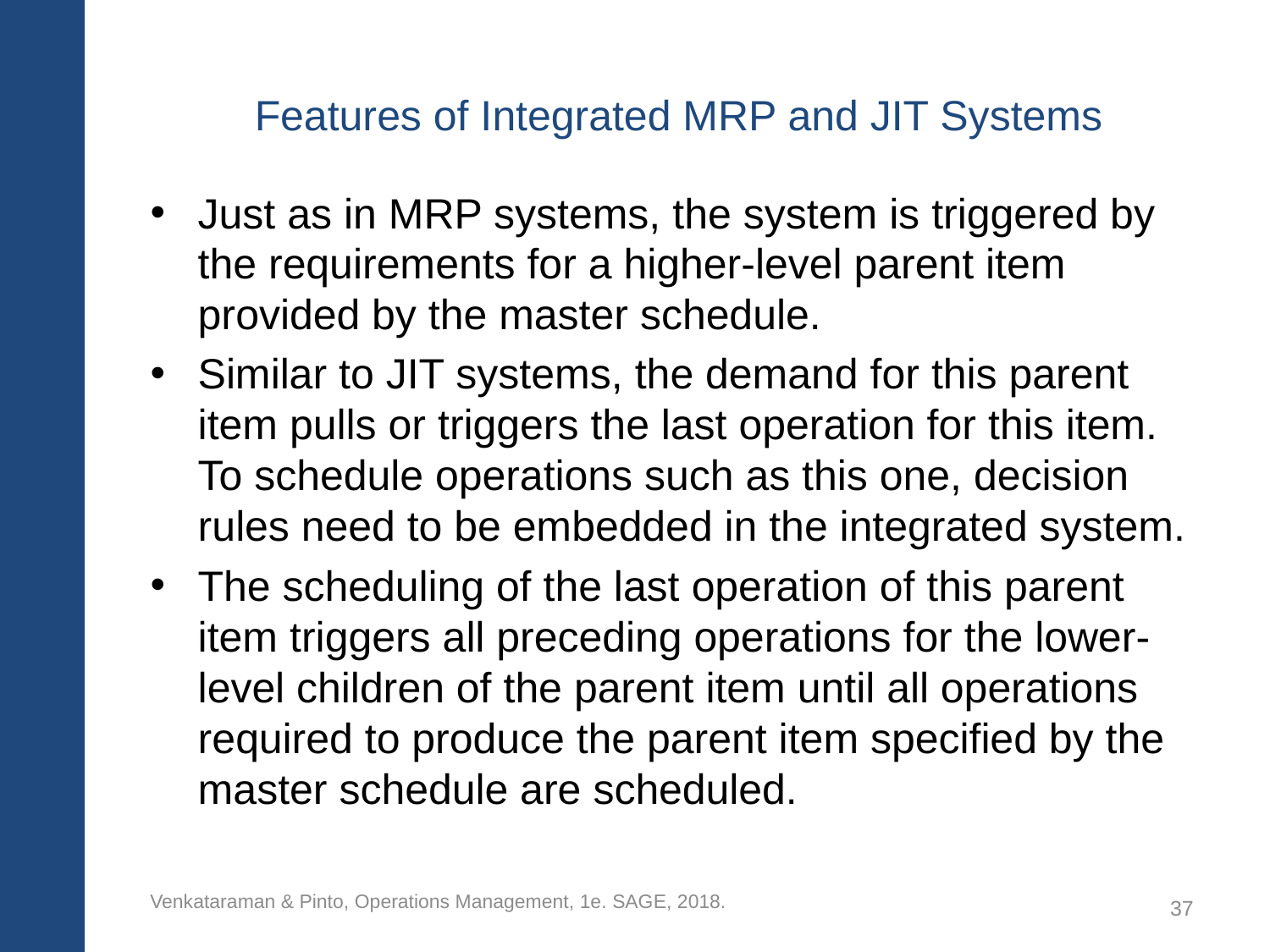

# Features of Integrated MRP and JIT Systems
Just as in MRP systems, the system is triggered by the requirements for a higher-level parent item provided by the master schedule.
Similar to JIT systems, the demand for this parent item pulls or triggers the last operation for this item.  To schedule operations such as this one, decision rules need to be embedded in the integrated system.
The scheduling of the last operation of this parent item triggers all preceding operations for the lower-level children of the parent item until all operations required to produce the parent item specified by the master schedule are scheduled.
Venkataraman & Pinto, Operations Management, 1e. SAGE, 2018.
37